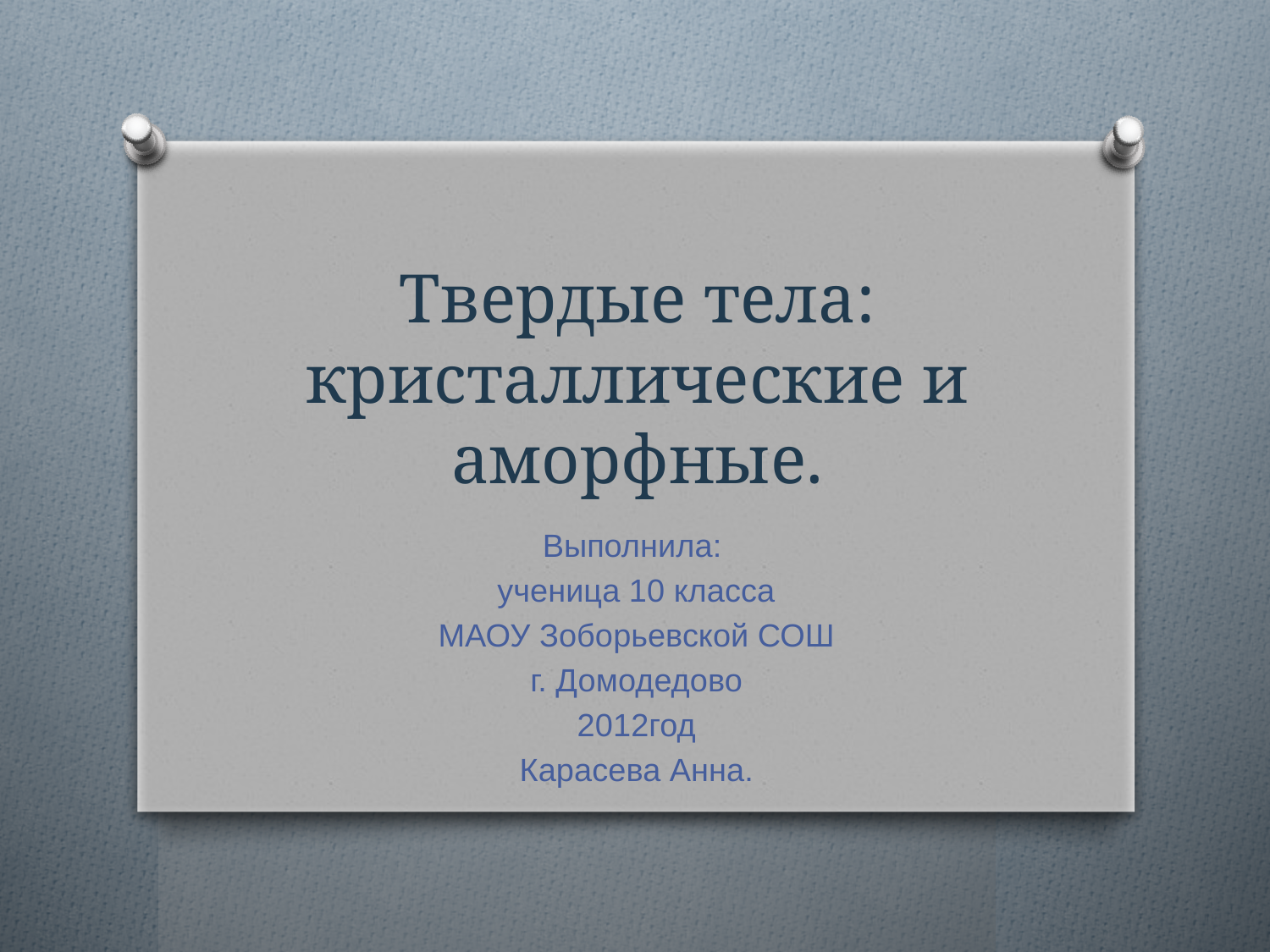

# Твердые тела: кристаллические и аморфные.
Выполнила:
ученица 10 класса
МАОУ Зоборьевской СОШ
г. Домодедово
2012год
Карасева Анна.